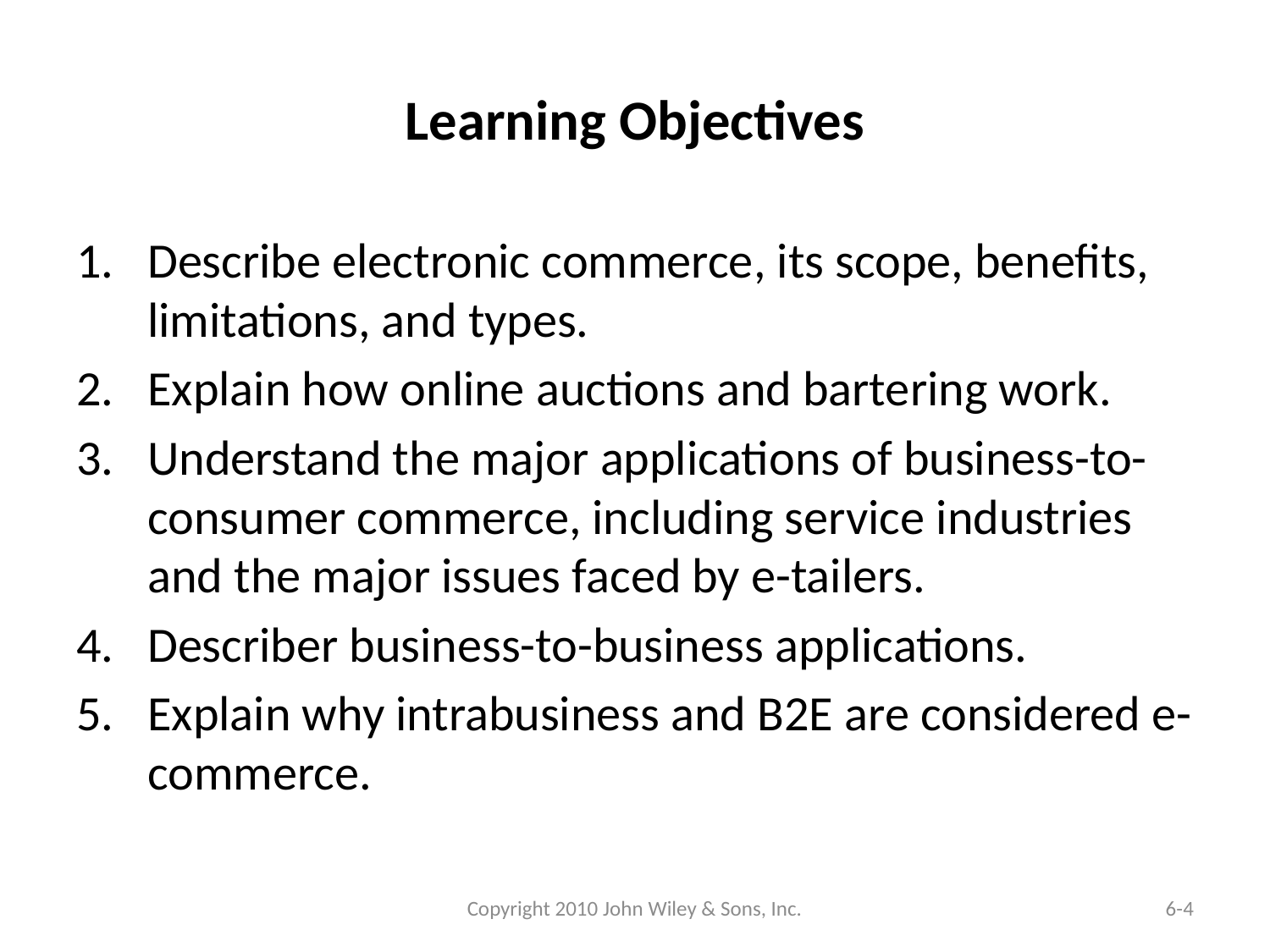

# Learning Objectives
Describe electronic commerce, its scope, benefits, limitations, and types.
Explain how online auctions and bartering work.
Understand the major applications of business-to-consumer commerce, including service industries and the major issues faced by e-tailers.
Describer business-to-business applications.
Explain why intrabusiness and B2E are considered e-commerce.

Copyright 2010 John Wiley & Sons, Inc.
6-4